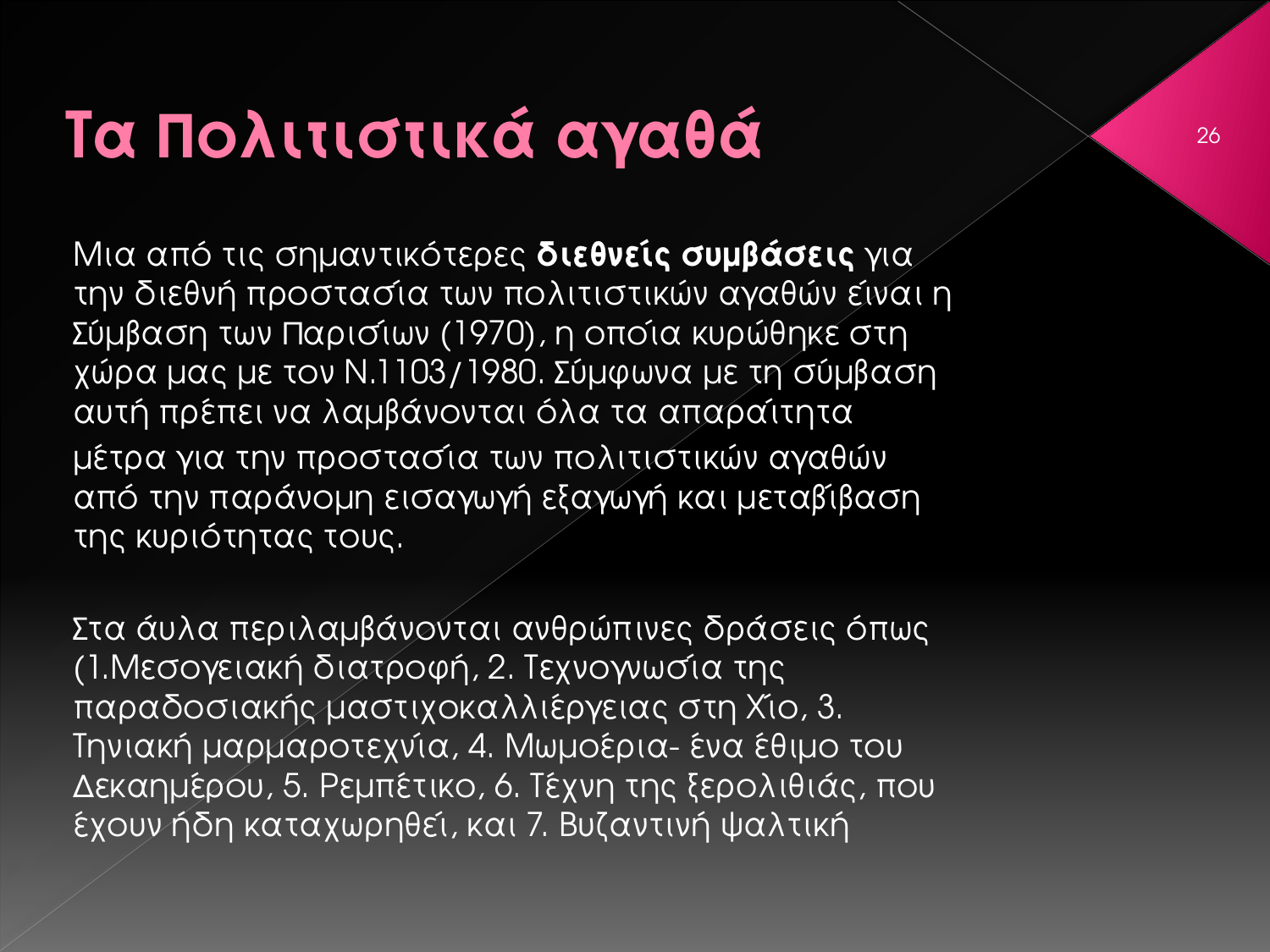

# Τα Πολιτιστικά αγαθά
26
Μια από τις σημαντικότερες διεθνείς συμβάσεις για την διεθνή προστασία των πολιτιστικών αγαθών είναι η Σύμβαση των Παρισίων (1970), η οποία κυρώθηκε στη χώρα μας με τον Ν.1103/1980. Σύμφωνα με τη σύμβαση αυτή πρέπει να λαμβάνονται όλα τα απαραίτητα
μέτρα για την προστασία των πολιτιστικών αγαθών από την παράνομη εισαγωγή εξαγωγή και μεταβίβαση της κυριότητας τους.

Στα άυλα περιλαμβάνονται ανθρώπινες δράσεις όπως (1.Μεσογειακή διατροφή, 2. Τεχνογνωσία της παραδοσιακής μαστιχοκαλλιέργειας στη Χίο, 3. Τηνιακή μαρμαροτεχνία, 4. Μωμοέρια- ένα έθιμο του Δεκαημέρου, 5. Ρεμπέτικο, 6. Τέχνη της ξερολιθιάς, που έχουν ήδη καταχωρηθεί, και 7. Βυζαντινή ψαλτική